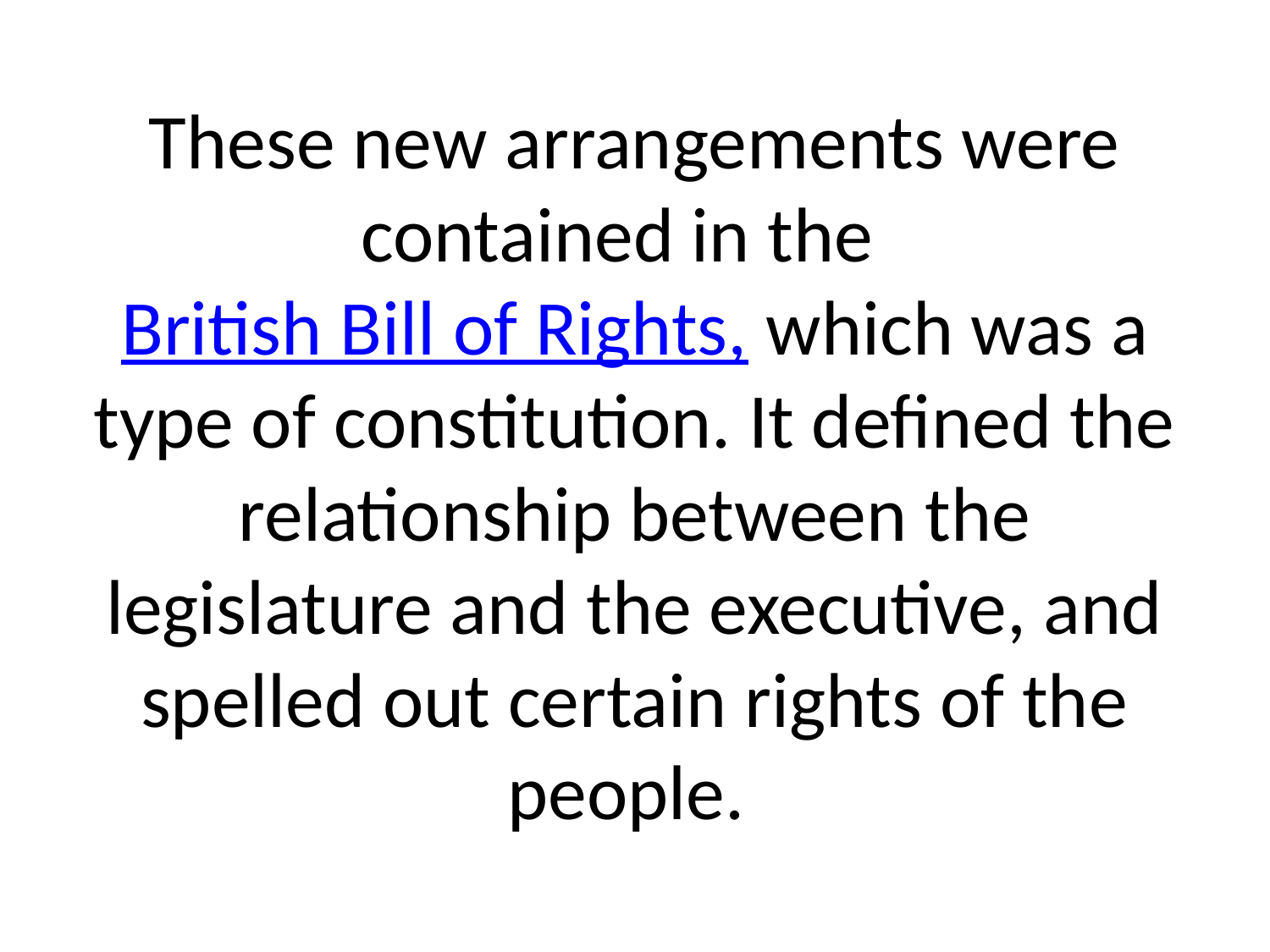

# These new arrangements were contained in the  British Bill of Rights, which was a type of constitution. It defined the relationship between the legislature and the executive, and spelled out certain rights of the people.